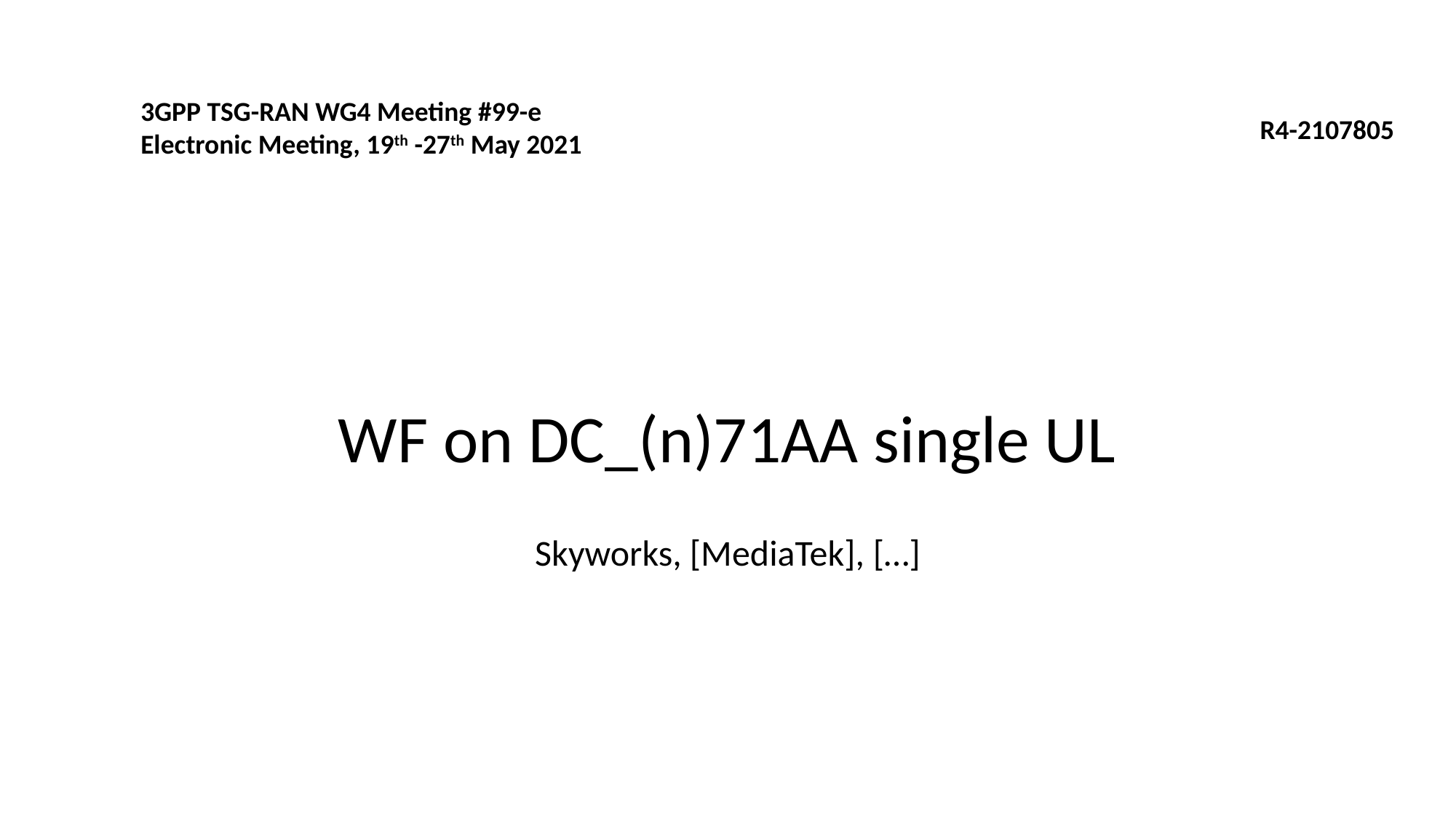

3GPP TSG-RAN WG4 Meeting #99-e
Electronic Meeting, 19th -27th May 2021
R4-2107805
# WF on DC_(n)71AA single UL
Skyworks, [MediaTek], […]